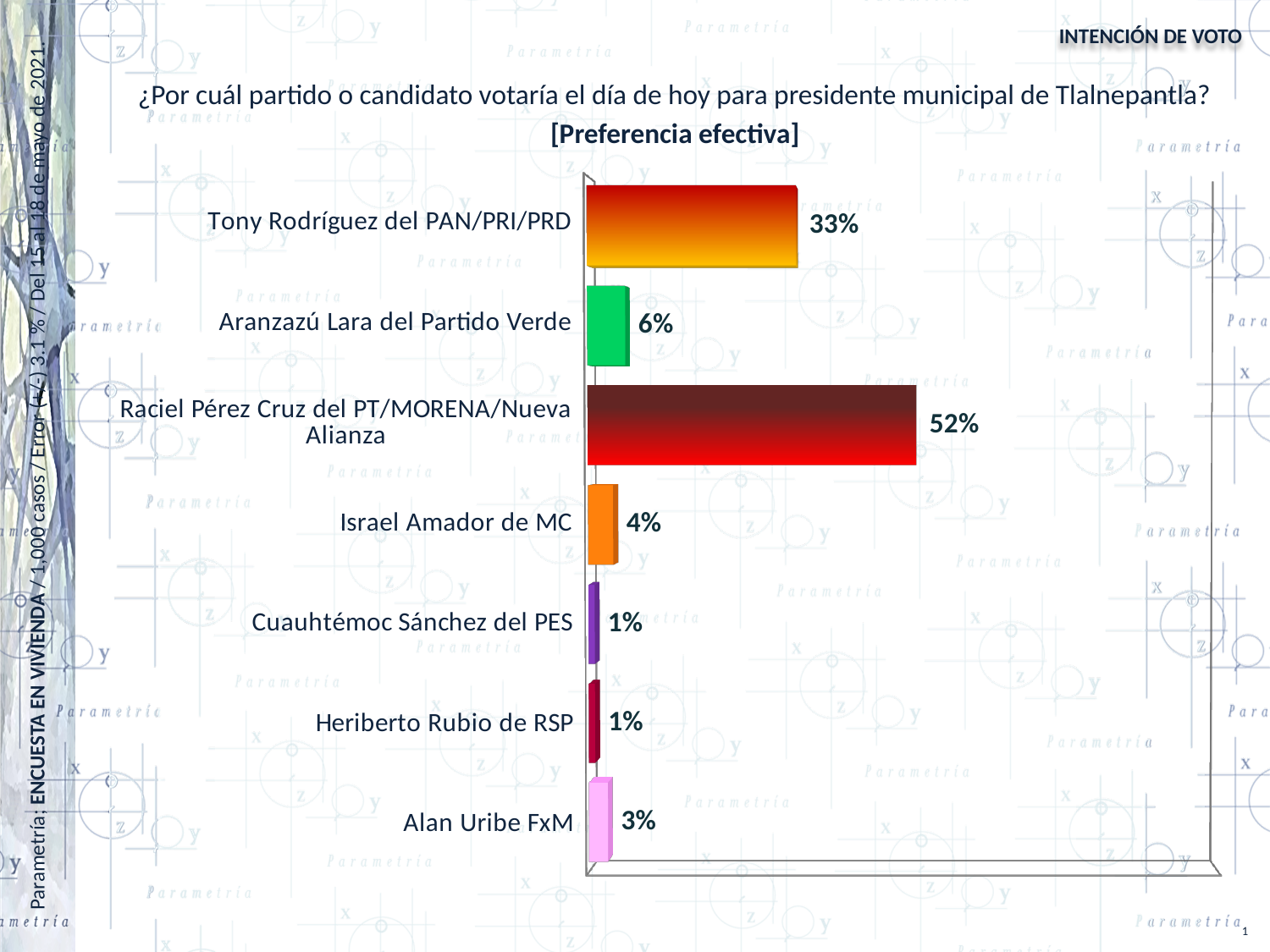

Parametría; ENCUESTA EN VIVIENDA / 1,000 casos / Error (+/-) 3.1 % / Del 15 al 18 de mayo de 2021.
# INTENCIÓN DE VOTO
¿Por cuál partido o candidato votaría el día de hoy para presidente municipal de Tlalnepantla?
[Preferencia efectiva]

[unsupported chart]

1